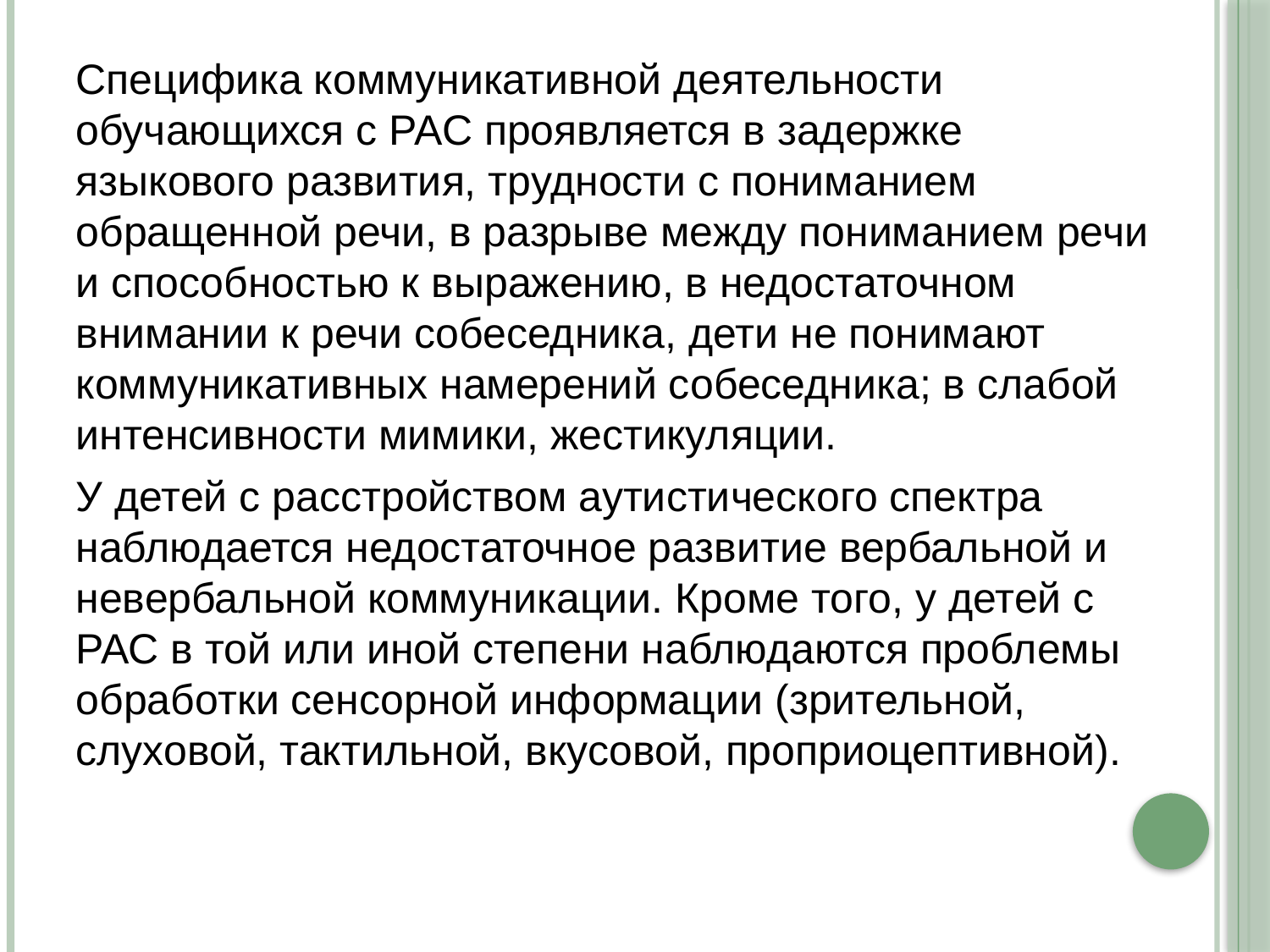

Специфика коммуникативной деятельности обучающихся с РАС проявляется в задержке языкового развития, трудности с пониманием обращенной речи, в разрыве между пониманием речи и способностью к выражению, в недостаточном внимании к речи собеседника, дети не понимают коммуникативных намерений собеседника; в слабой интенсивности мимики, жестикуляции.
У детей с расстройством аутистического спектра наблюдается недостаточное развитие вербальной и невербальной коммуникации. Кроме того, у детей с РАС в той или иной степени наблюдаются проблемы обработки сенсорной информации (зрительной, слуховой, тактильной, вкусовой, проприоцептивной).